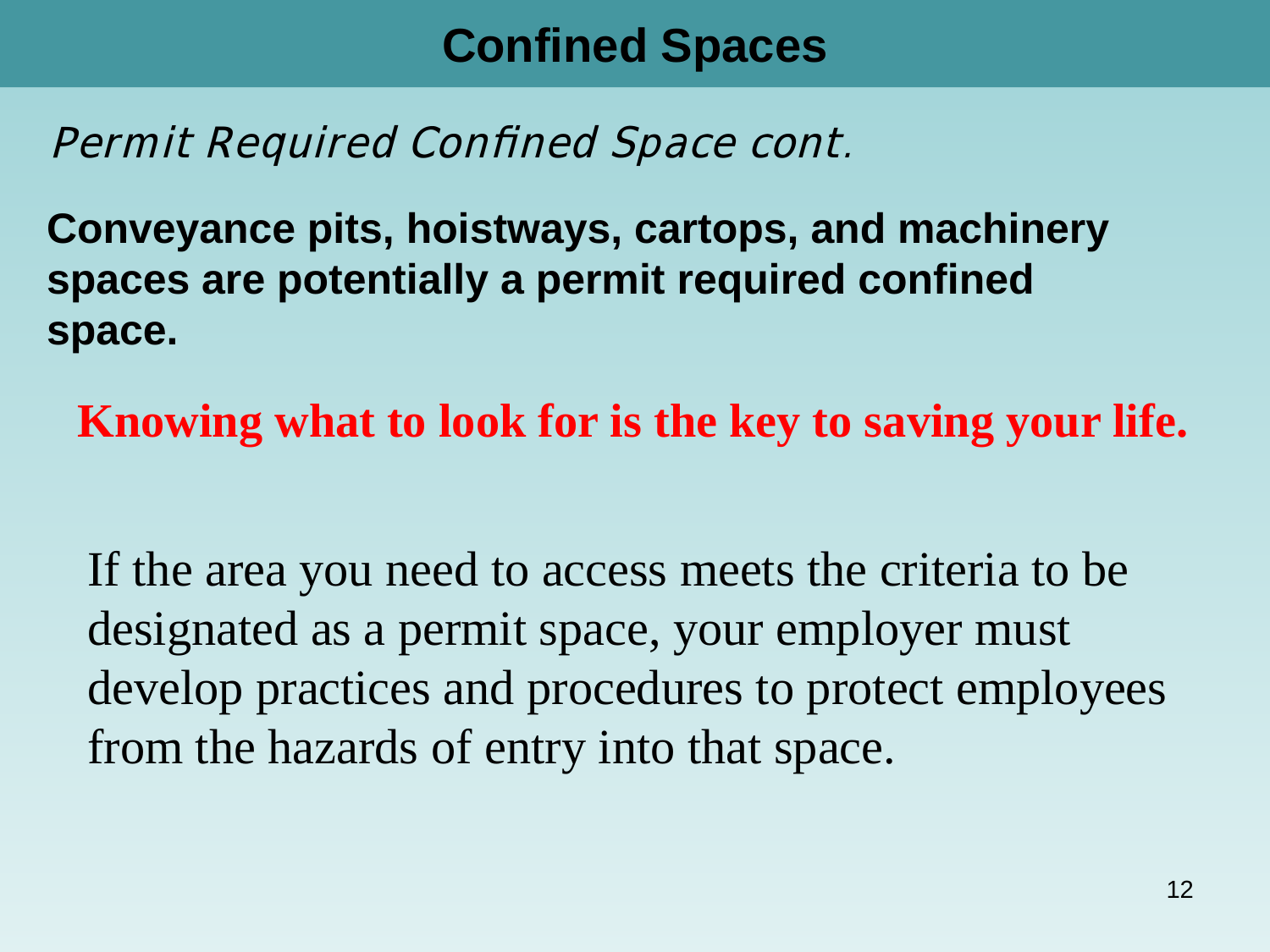

# Confined Spaces
Permit Required Confined Space cont.
Conveyance pits, hoistways, cartops, and machinery spaces are potentially a permit required confined space.
Knowing what to look for is the key to saving your life.
If the area you need to access meets the criteria to be designated as a permit space, your employer must develop practices and procedures to protect employees from the hazards of entry into that space.
12